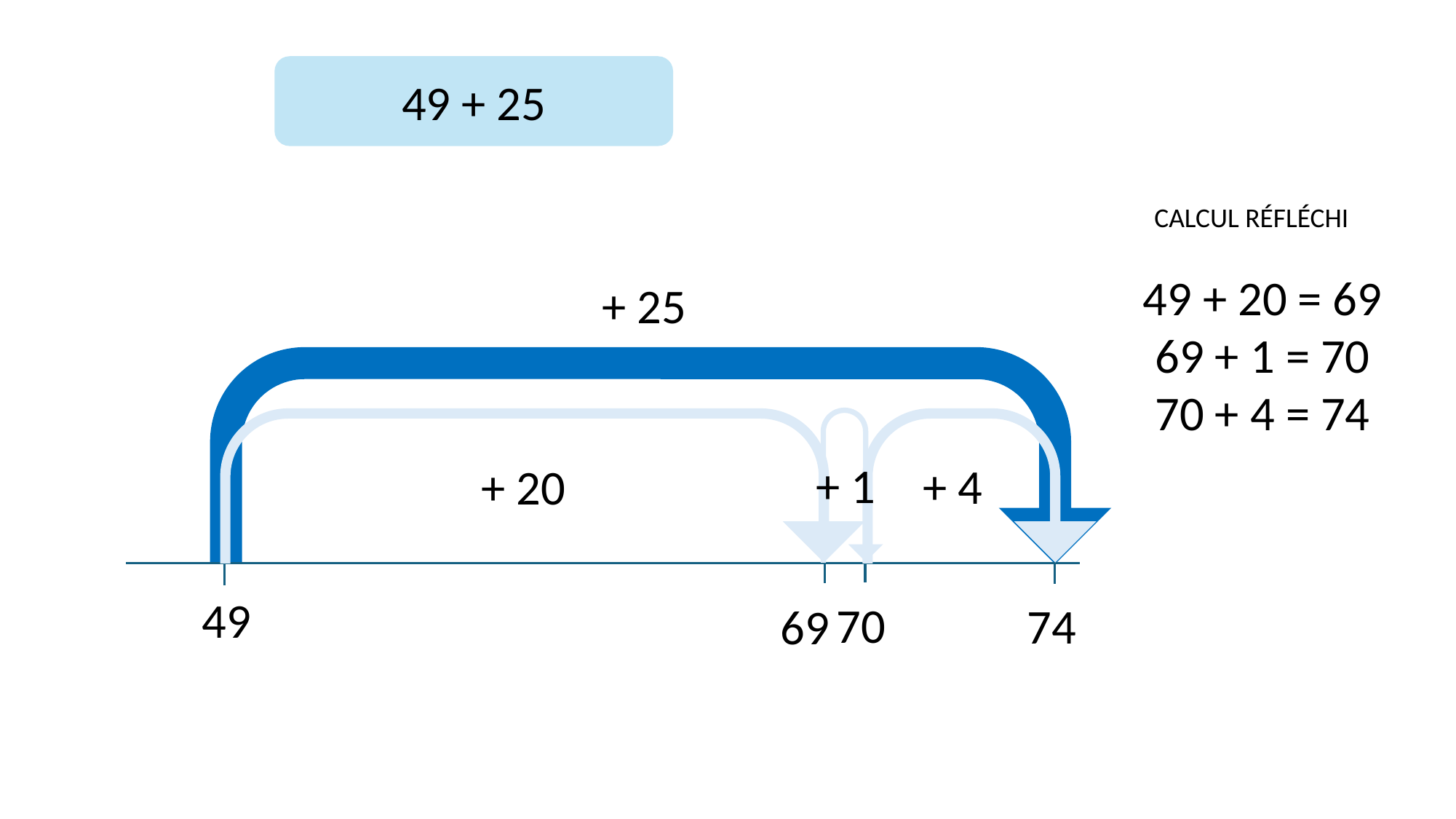

49 + 25
CALCUL RÉFLÉCHI
49 + 20 = 69
 + 25
69 + 1 = 70

70 + 4 = 74

 + 1
 + 4
 + 20
49
70
74
69